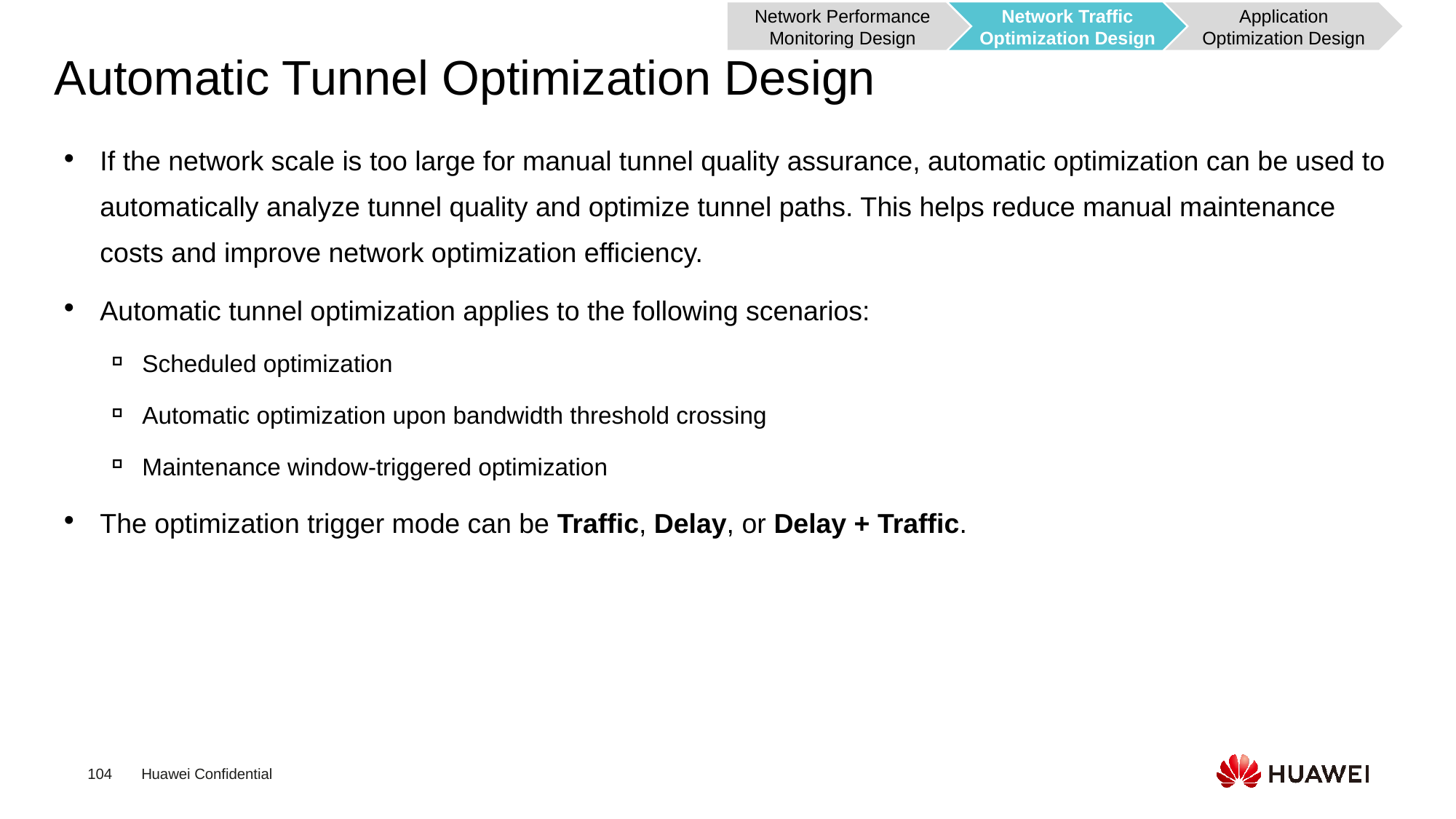

Network Performance Monitoring Design
Network Traffic Optimization Design
Application Optimization Design
# Automatic Tunnel Optimization Design
If the network scale is too large for manual tunnel quality assurance, automatic optimization can be used to automatically analyze tunnel quality and optimize tunnel paths. This helps reduce manual maintenance costs and improve network optimization efficiency.
Automatic tunnel optimization applies to the following scenarios:
Scheduled optimization
Automatic optimization upon bandwidth threshold crossing
Maintenance window-triggered optimization
The optimization trigger mode can be Traffic, Delay, or Delay + Traffic.